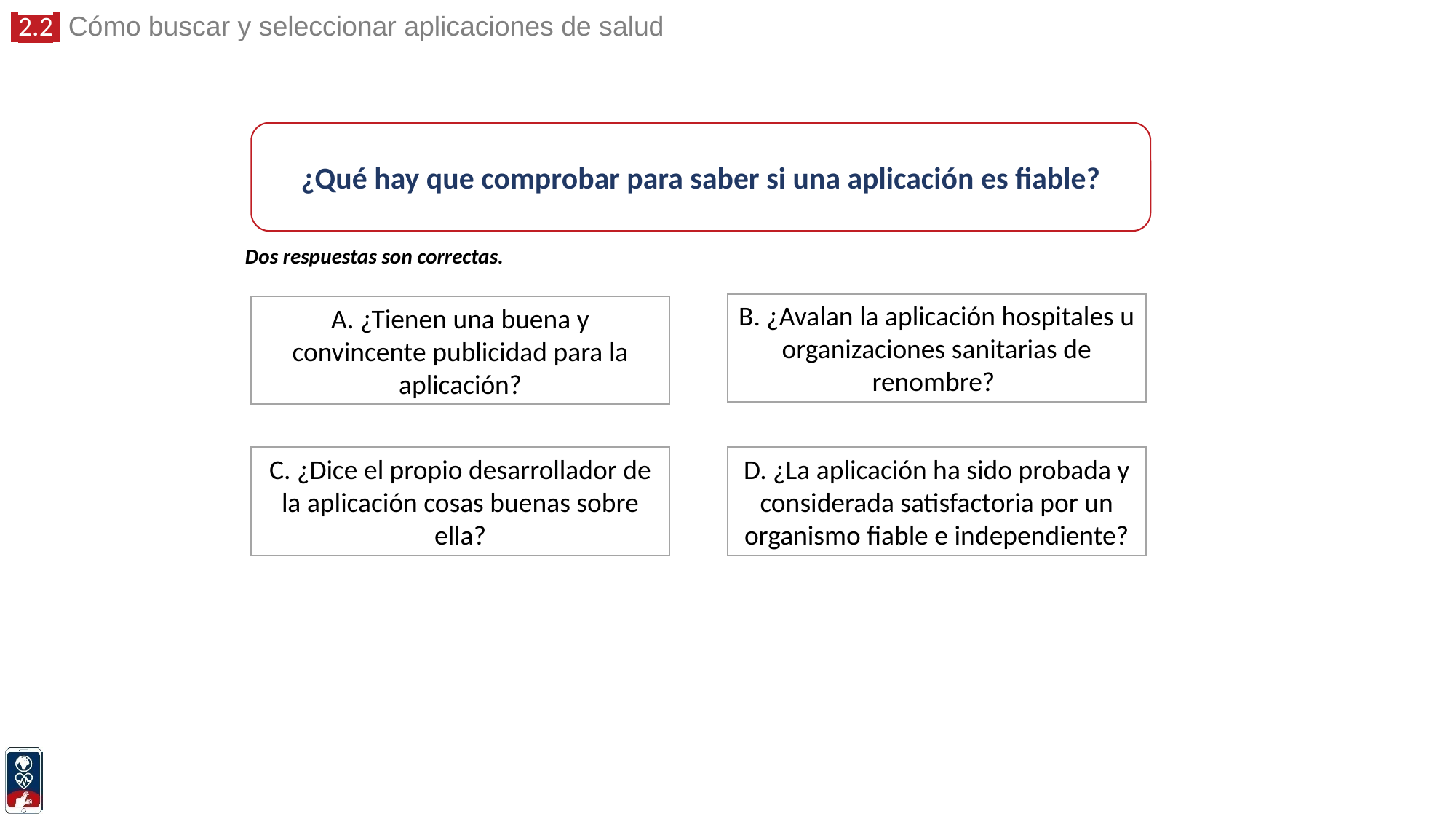

¿Qué hay que comprobar para saber si una aplicación es fiable?
Dos respuestas son correctas.
B. ¿Avalan la aplicación hospitales u organizaciones sanitarias de renombre?
A. ¿Tienen una buena y convincente publicidad para la aplicación?
D. ¿La aplicación ha sido probada y considerada satisfactoria por un organismo fiable e independiente?
C. ¿Dice el propio desarrollador de la aplicación cosas buenas sobre ella?